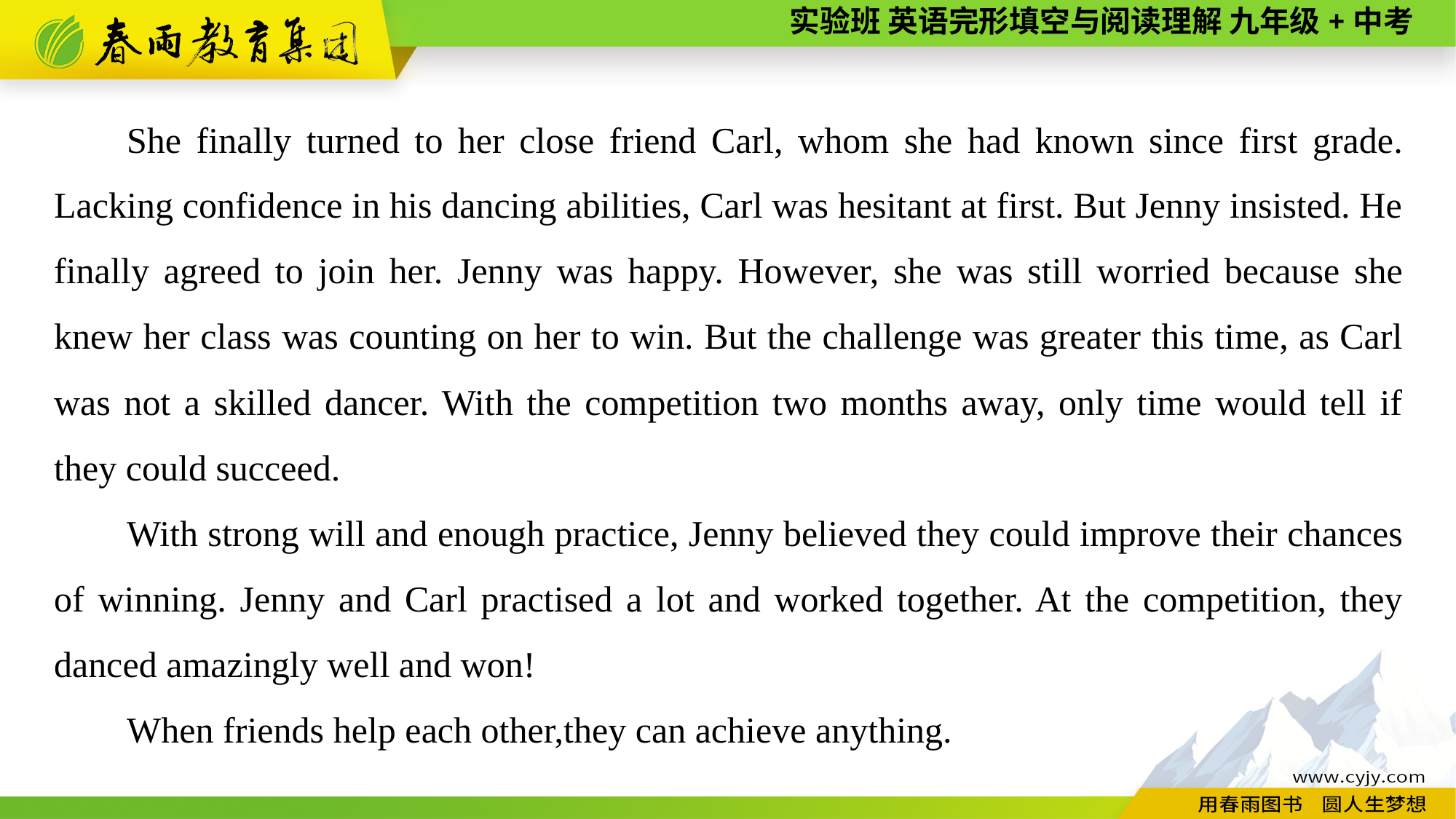

She finally turned to her close friend Carl, whom she had known since first grade. Lacking confidence in his dancing abilities, Carl was hesitant at first. But Jenny insisted. He finally agreed to join her. Jenny was happy. However, she was still worried because she knew her class was counting on her to win. But the challenge was greater this time, as Carl was not a skilled dancer. With the competition two months away, only time would tell if they could succeed.
With strong will and enough practice, Jenny believed they could improve their chances of winning. Jenny and Carl practised a lot and worked together. At the competition, they danced amazingly well and won!
When friends help each other,they can achieve anything.